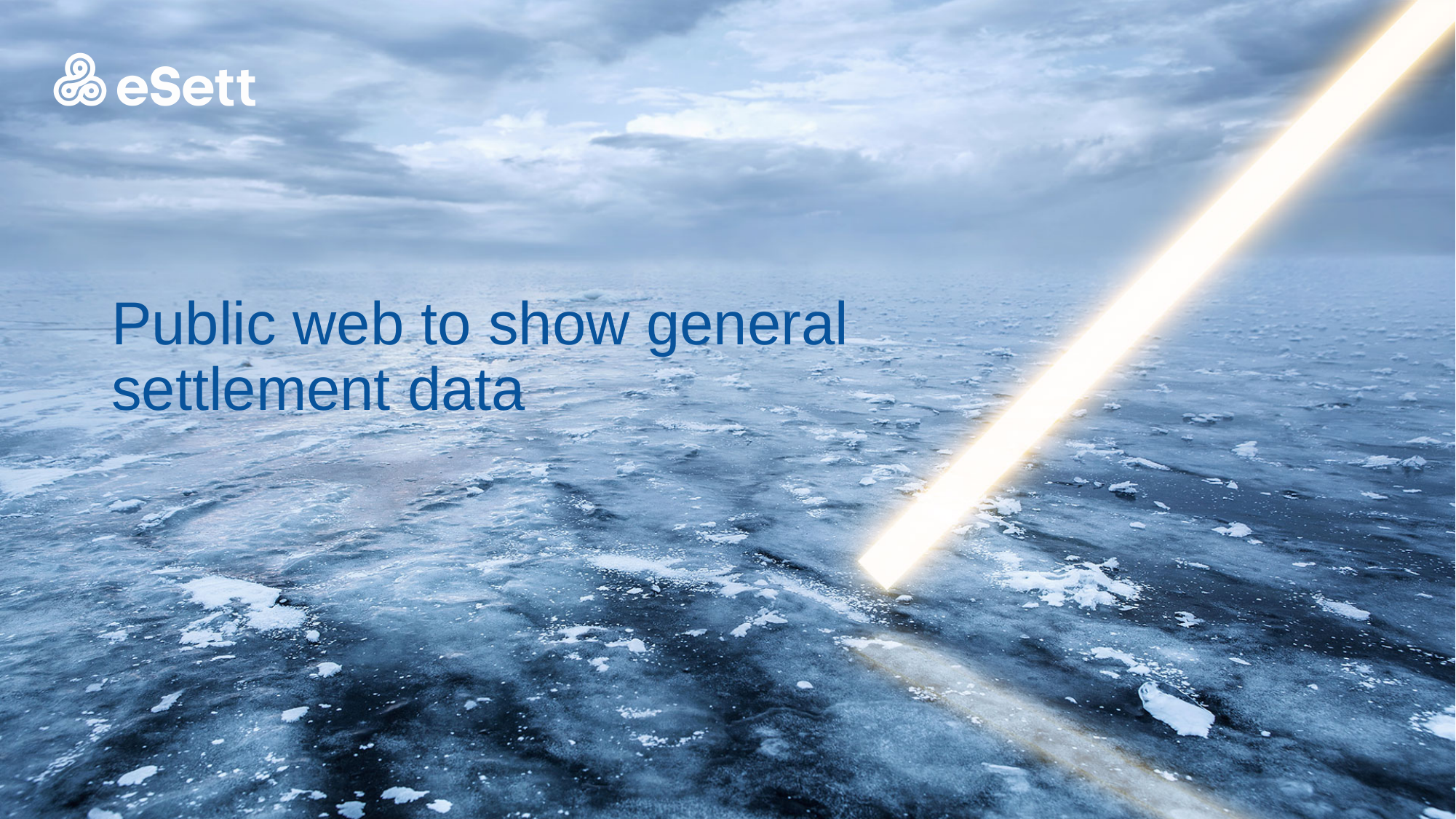

# Public web to show general settlement data